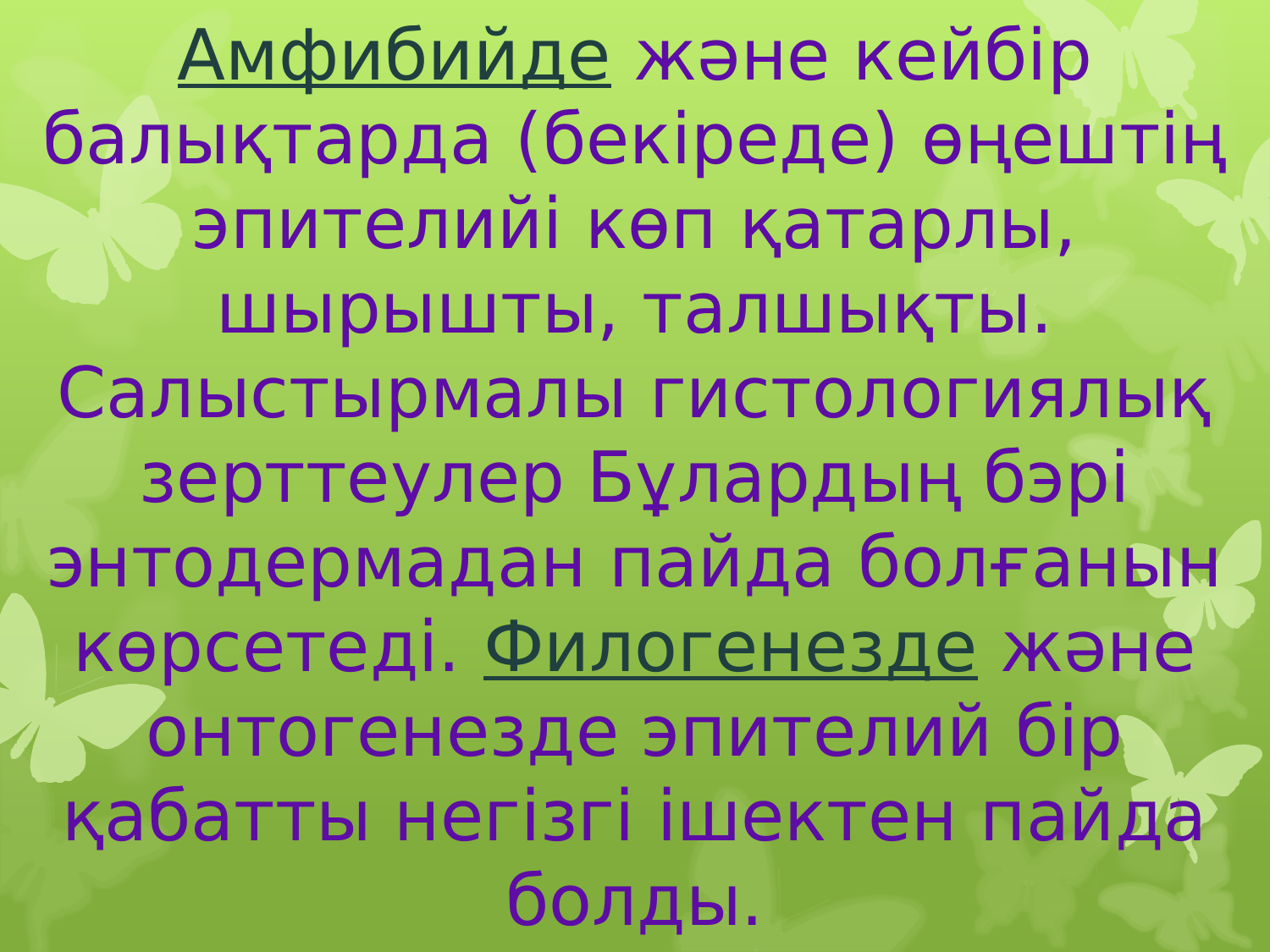

Амфибийде және кейбір балықтарда (бекіреде) өңештің эпителийі көп қатарлы, шырышты, талшықты. Салыстырмалы гистологиялық зерттеулер Бұлардың бэрі энтодермадан пайда болғанын көрсетеді. Филогенезде және онтогенезде эпителий бір қабатты негізгі ішектен пайда болды.